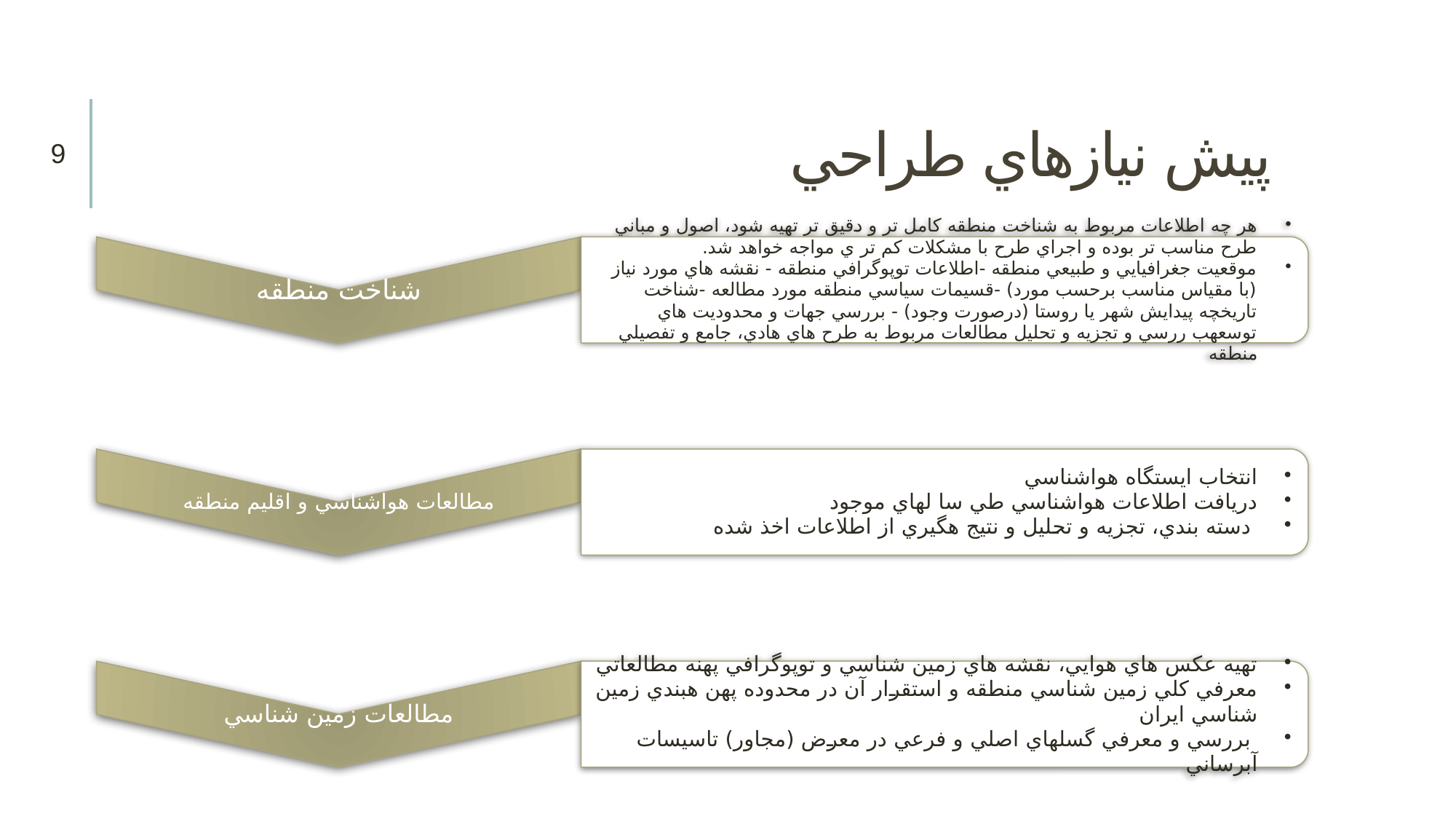

# پيش نيازهاي طراحي
9
شناخت منطقه
مطالعات هواشناسي و اقليم منطقه
انتخاب ايستگاه هواشناسي
مطالعات زمين شناسي
تهيه عكس هاي هوايي، نقشه هاي زمين شناسي و توپوگرافي پهنه مطالعاتي